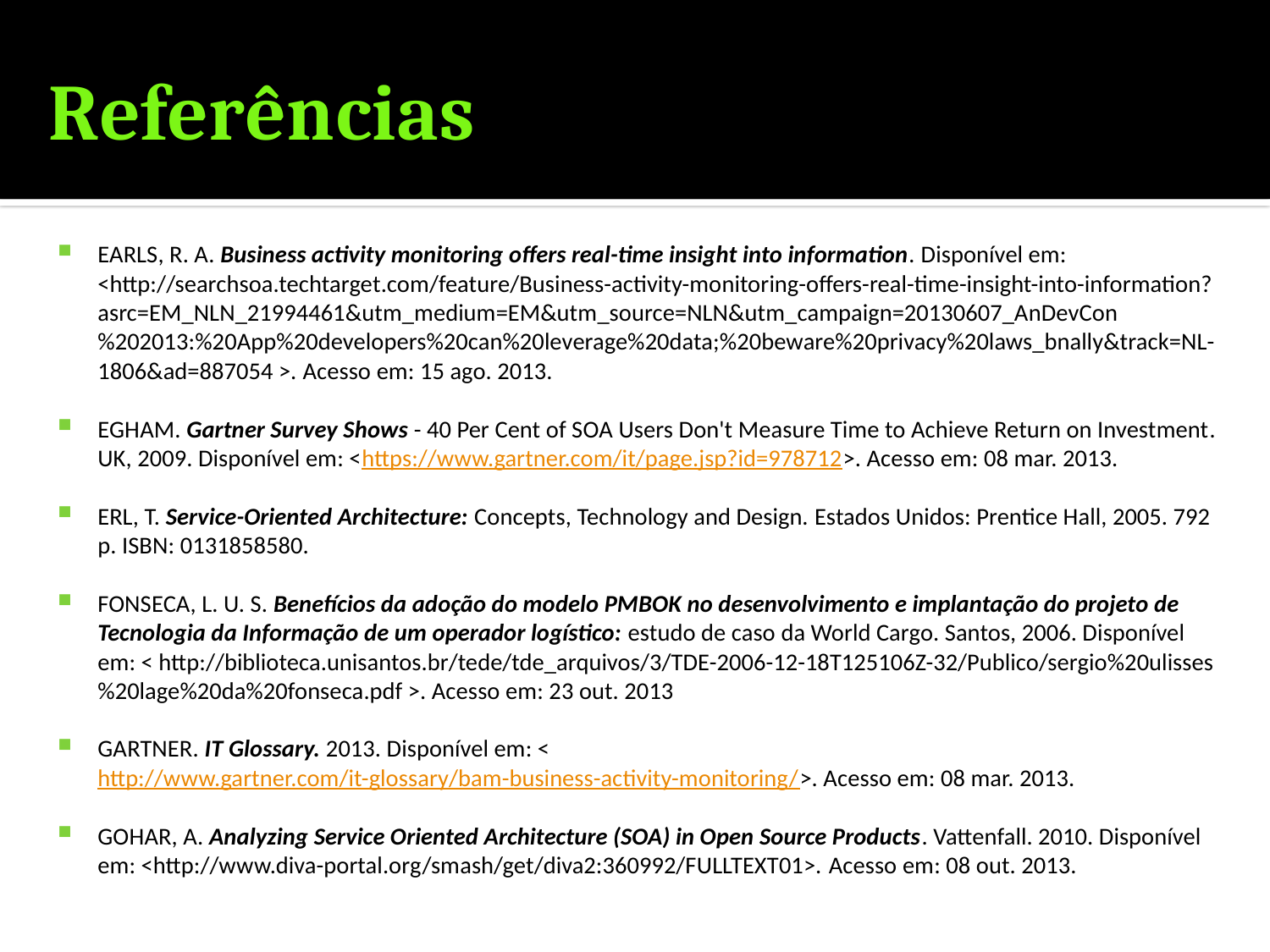

# Referências
EARLS, R. A. Business activity monitoring offers real-time insight into information. Disponível em: <http://searchsoa.techtarget.com/feature/Business-activity-monitoring-offers-real-time-insight-into-information?asrc=EM_NLN_21994461&utm_medium=EM&utm_source=NLN&utm_campaign=20130607_AnDevCon%202013:%20App%20developers%20can%20leverage%20data;%20beware%20privacy%20laws_bnally&track=NL-1806&ad=887054 >. Acesso em: 15 ago. 2013.

EGHAM. Gartner Survey Shows - 40 Per Cent of SOA Users Don't Measure Time to Achieve Return on Investment. UK, 2009. Disponível em: <https://www.gartner.com/it/page.jsp?id=978712>. Acesso em: 08 mar. 2013.

ERL, T. Service-Oriented Architecture: Concepts, Technology and Design. Estados Unidos: Prentice Hall, 2005. 792 p. ISBN: 0131858580.

FONSECA, L. U. S. Benefícios da adoção do modelo PMBOK no desenvolvimento e implantação do projeto de Tecnologia da Informação de um operador logístico: estudo de caso da World Cargo. Santos, 2006. Disponível em: < http://biblioteca.unisantos.br/tede/tde_arquivos/3/TDE-2006-12-18T125106Z-32/Publico/sergio%20ulisses%20lage%20da%20fonseca.pdf >. Acesso em: 23 out. 2013

GARTNER. IT Glossary. 2013. Disponível em: <http://www.gartner.com/it-glossary/bam-business-activity-monitoring/>. Acesso em: 08 mar. 2013.

GOHAR, A. Analyzing Service Oriented Architecture (SOA) in Open Source Products. Vattenfall. 2010. Disponível em: <http://www.diva-portal.org/smash/get/diva2:360992/FULLTEXT01>. Acesso em: 08 out. 2013.